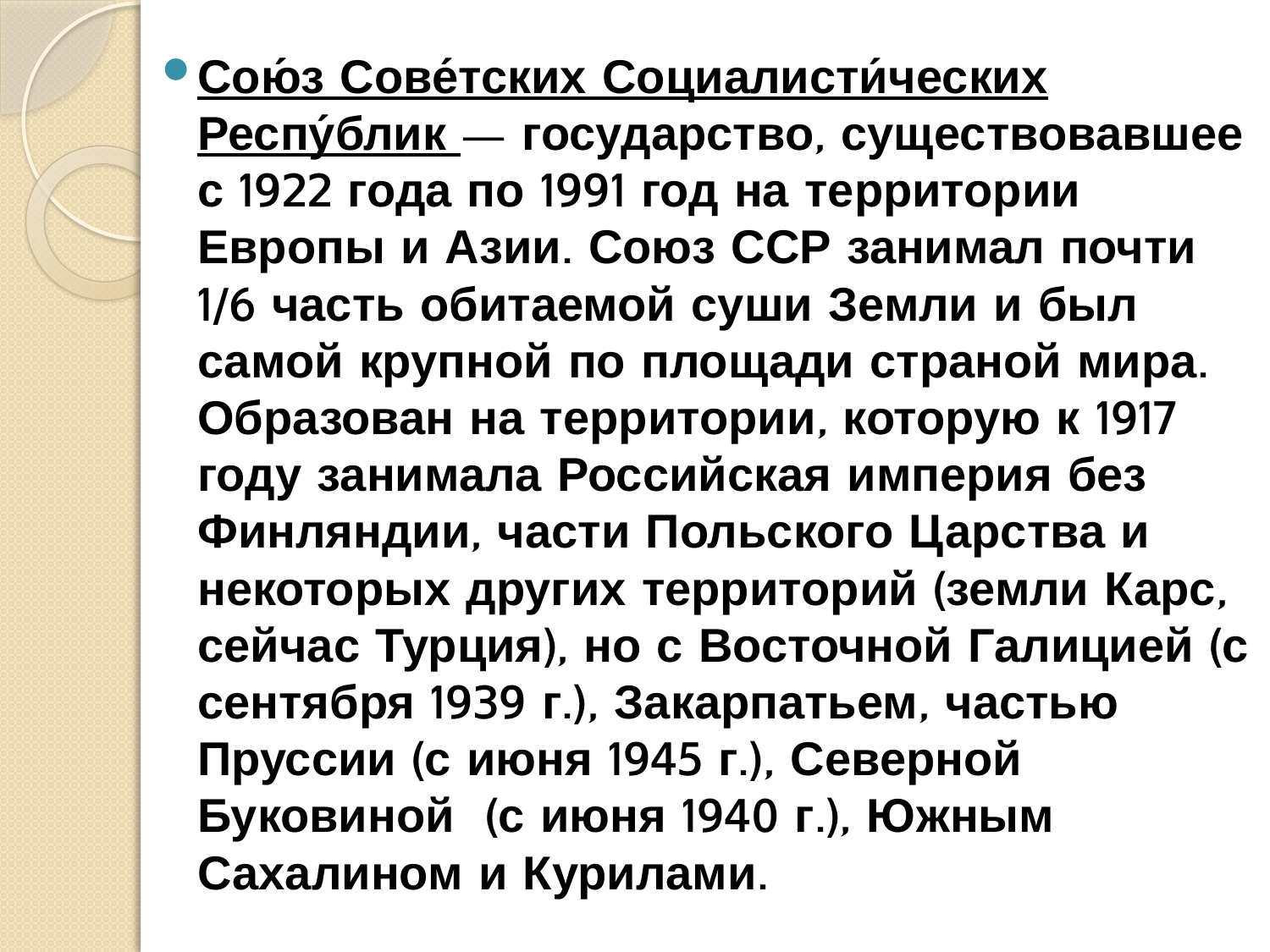

Сою́з Сове́тских Социалисти́ческих Респу́блик — государство, существовавшее с 1922 года по 1991 год на территории Европы и Азии. Союз ССР занимал почти 1/6 часть обитаемой суши Земли и был самой крупной по площади страной мира. Образован на территории, которую к 1917 году занимала Российская империя без Финляндии, части Польского Царства и некоторых других территорий (земли Карс, сейчас Турция), но с Восточной Галицией (с сентября 1939 г.), Закарпатьем, частью Пруссии (с июня 1945 г.), Северной Буковиной  (с июня 1940 г.), Южным Сахалином и Курилами.